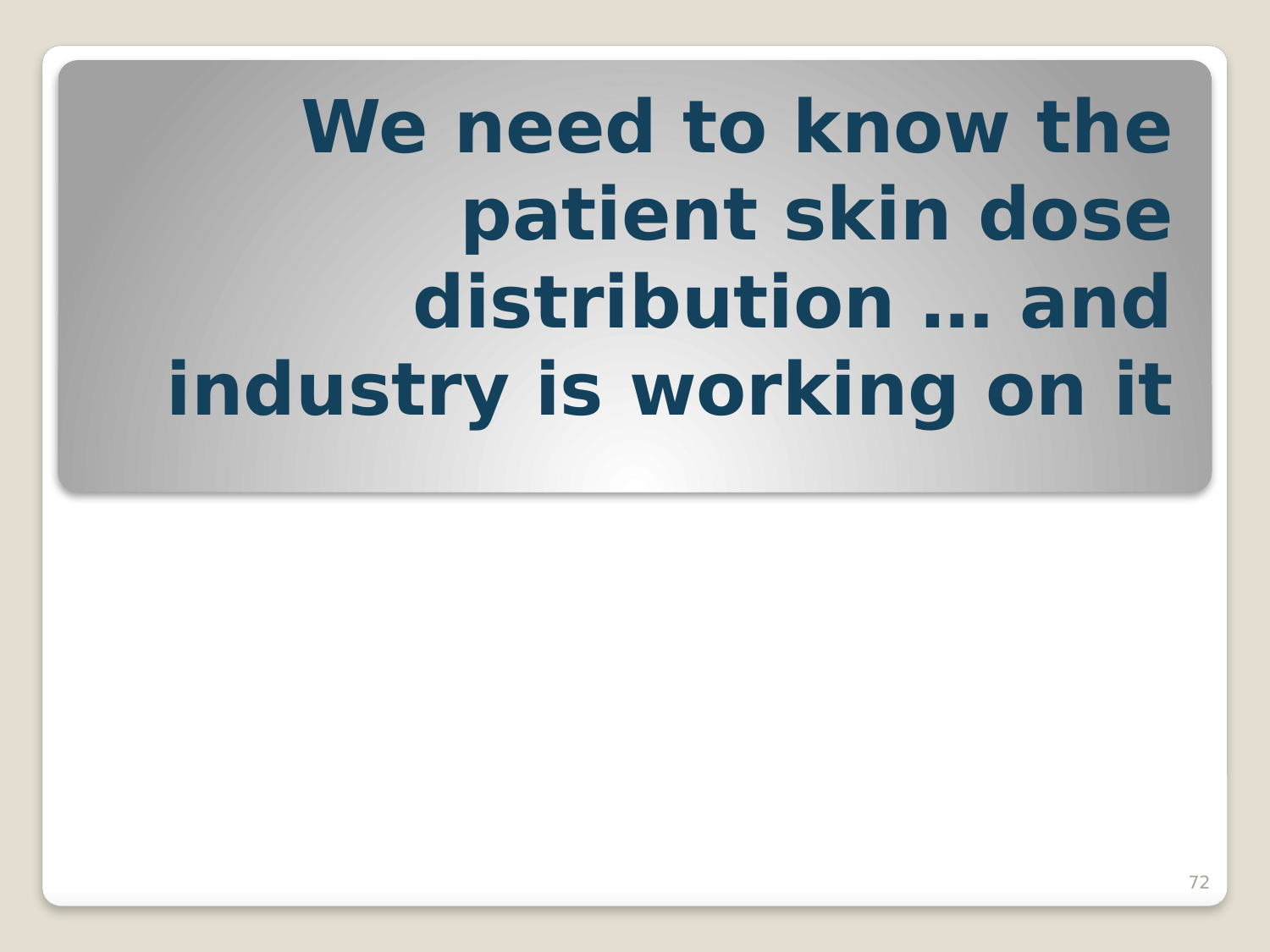

# We need to know the patient skin dose distribution … and industry is working on it
72